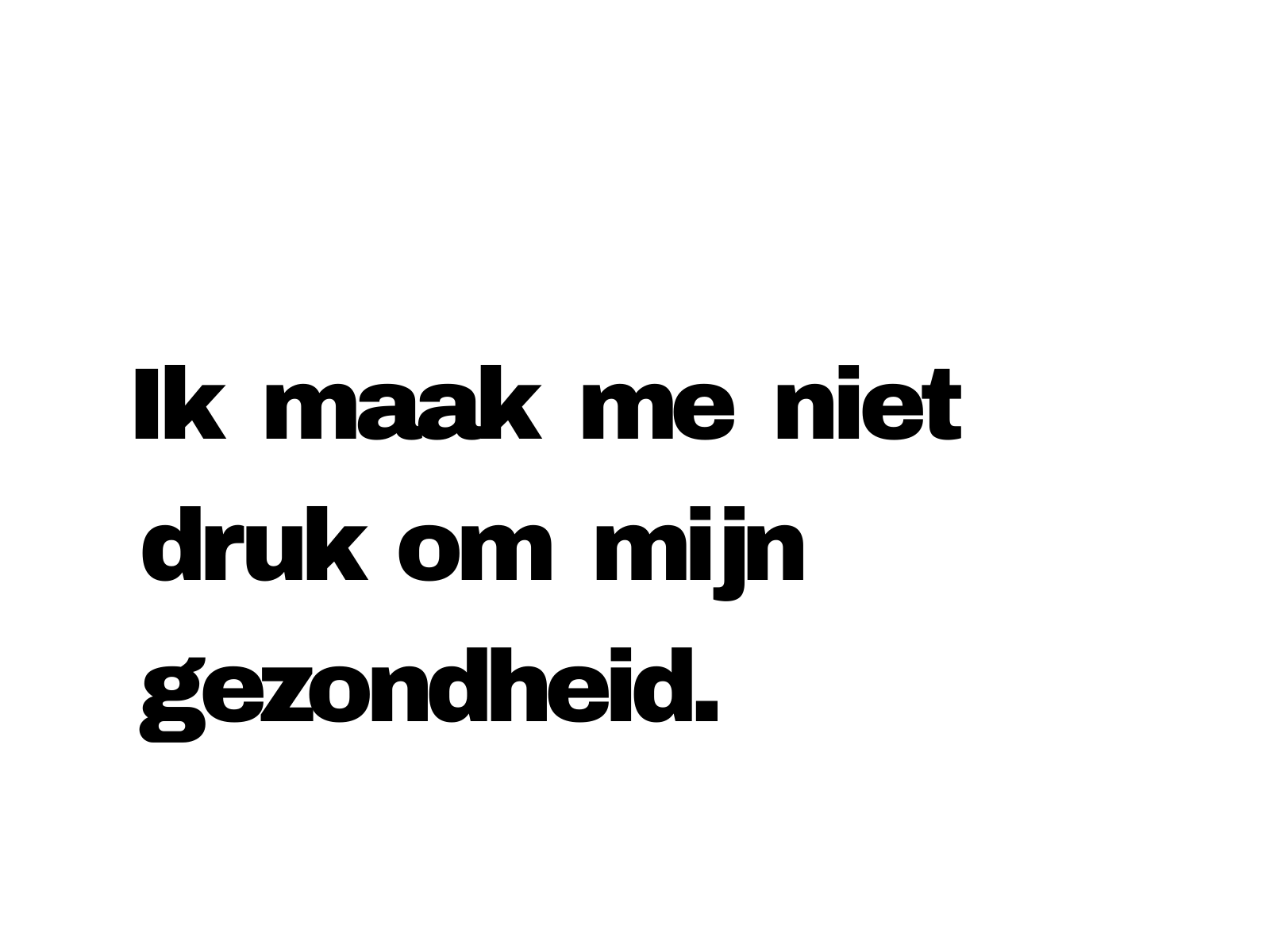

# Ik maak me niet druk om mĳn gezondheid.